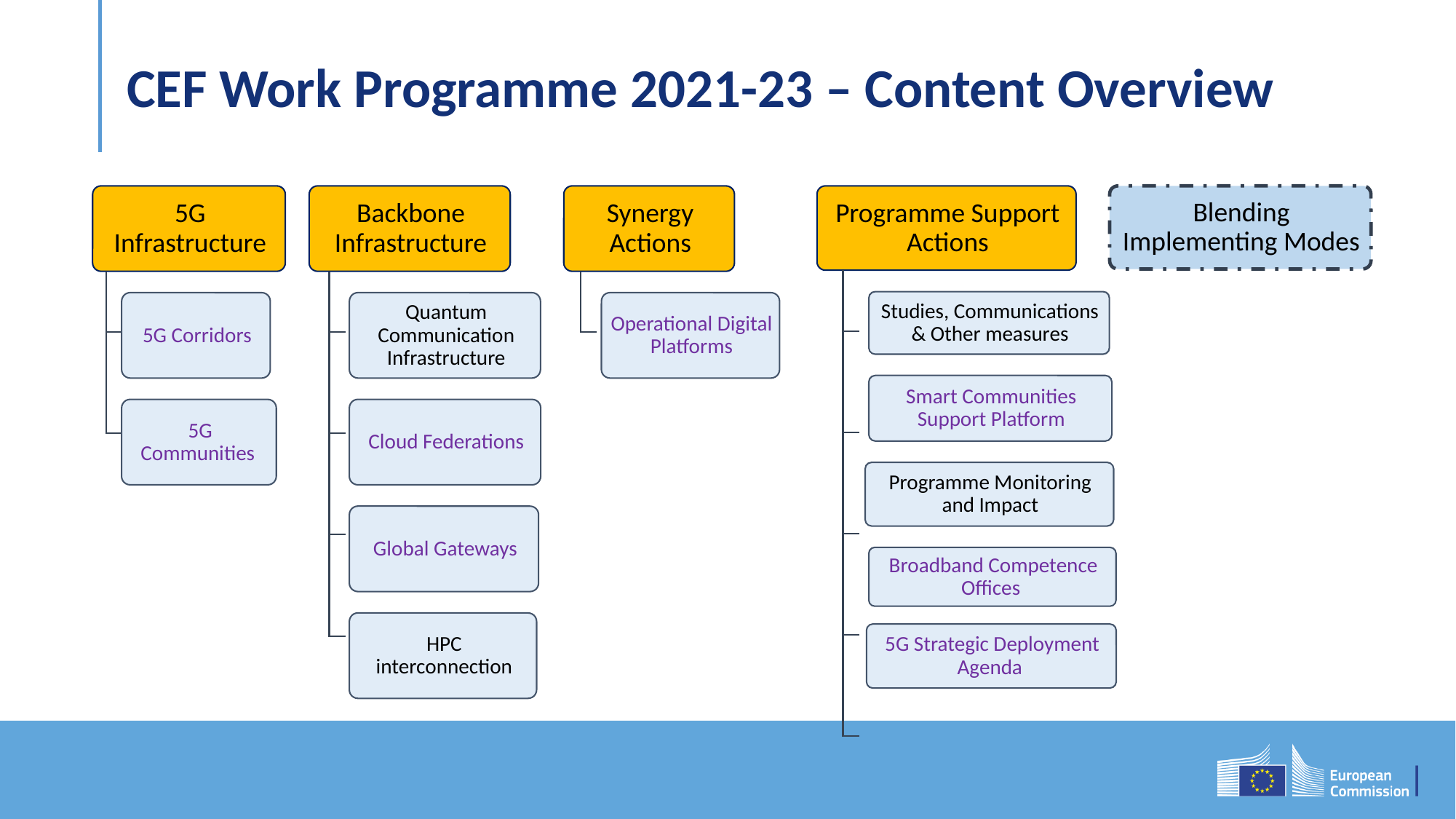

# CEF Work Programme 2021-23 – Content Overview
5G Infrastructure
5G Corridors
5G Communities
Backbone Infrastructure
Quantum Communication Infrastructure
Cloud Federations
Global Gateways
HPC interconnection
Synergy Actions
Operational Digital Platforms
Programme Support Actions
Studies, Communications & Other measures
Smart Communities Support Platform
Programme Monitoring and Impact
Broadband Competence Offices
5G Strategic Deployment Agenda
Blending Implementing Modes